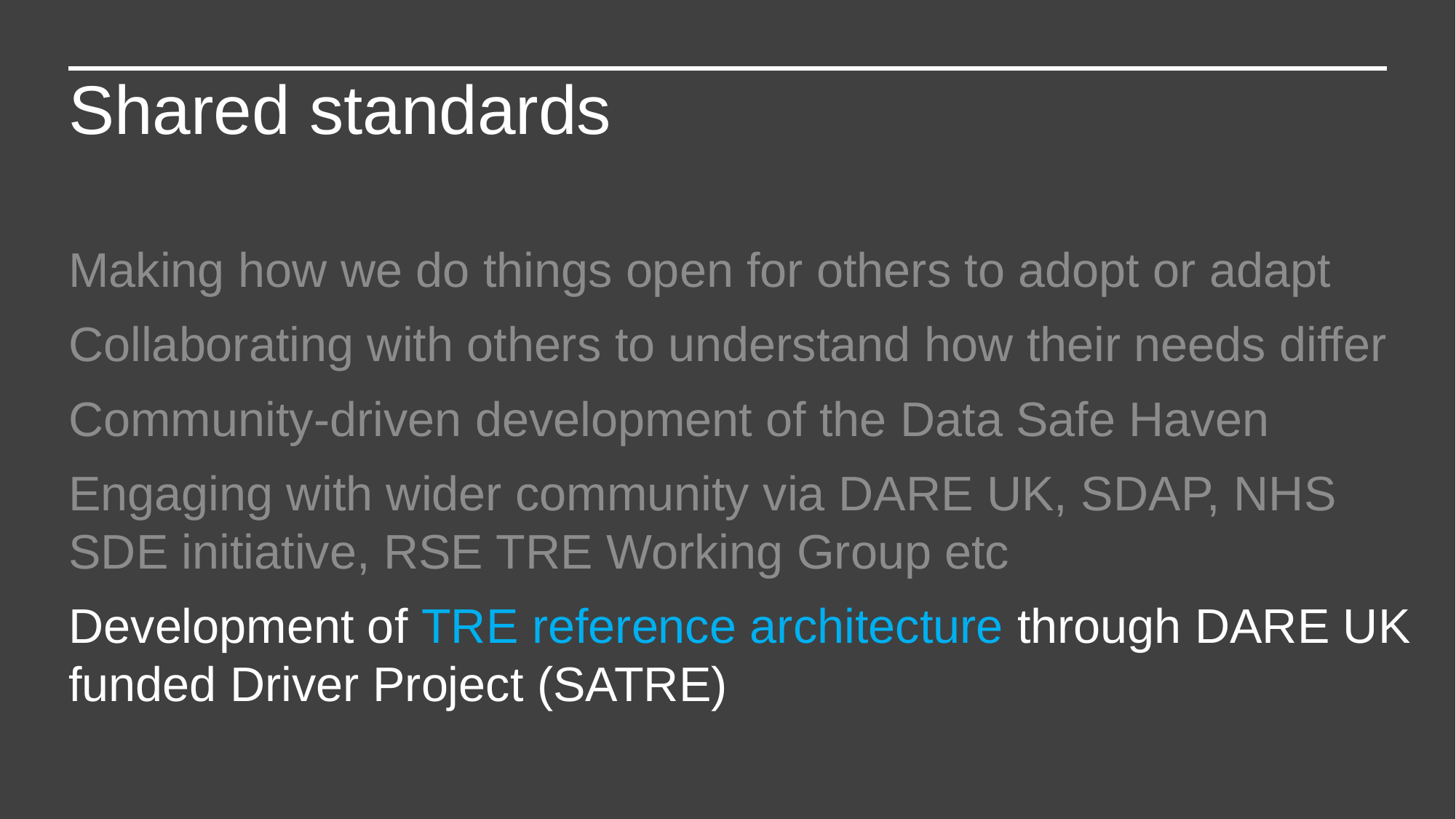

Shared standards
Making how we do things open for others to adopt or adapt
Collaborating with others to understand how their needs differ
Community-driven development of the Data Safe Haven
Engaging with wider community via DARE UK, SDAP, NHS SDE initiative, RSE TRE Working Group etc
Development of TRE reference architecture through DARE UK funded Driver Project (SATRE)